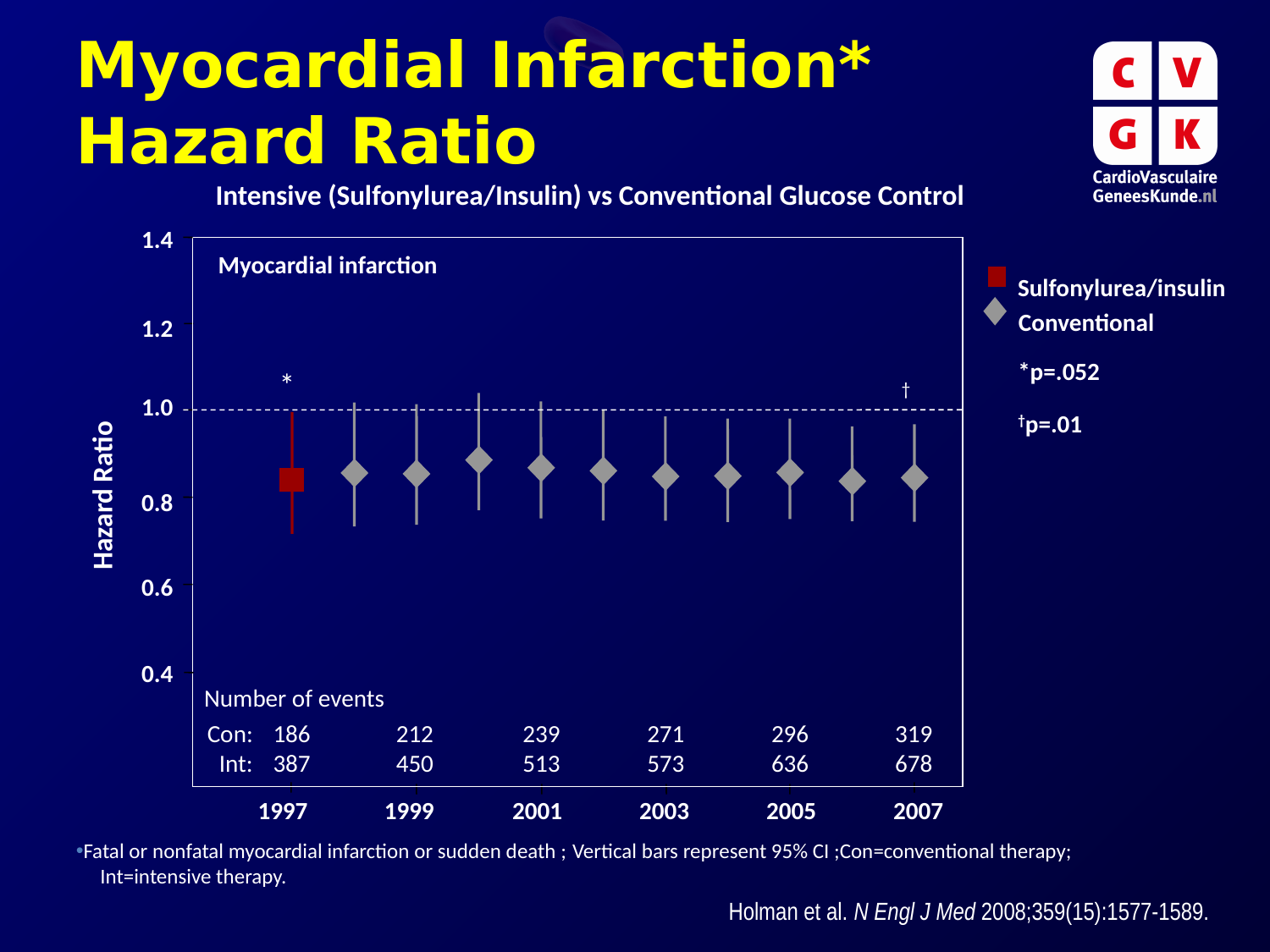

Myocardial Infarction*
Hazard Ratio
Intensive (Sulfonylurea/Insulin) vs Conventional Glucose Control
1.4

Myocardial infarction
Sulfonylurea/insulin

Conventional

1.2

*p=.052
*
†
1.0

†p=.01

Hazard Ratio
0.8

0.6

0.4

Number of events
Con:
Int:
186
387
212
450
239
513
271
573
296
636
319
678

1997
1999
2001
2003
2005
2007
Fatal or nonfatal myocardial infarction or sudden death ; Vertical bars represent 95% CI ;Con=conventional therapy;
	Int=intensive therapy.
Holman et al. N Engl J Med 2008;359(15):1577-1589.